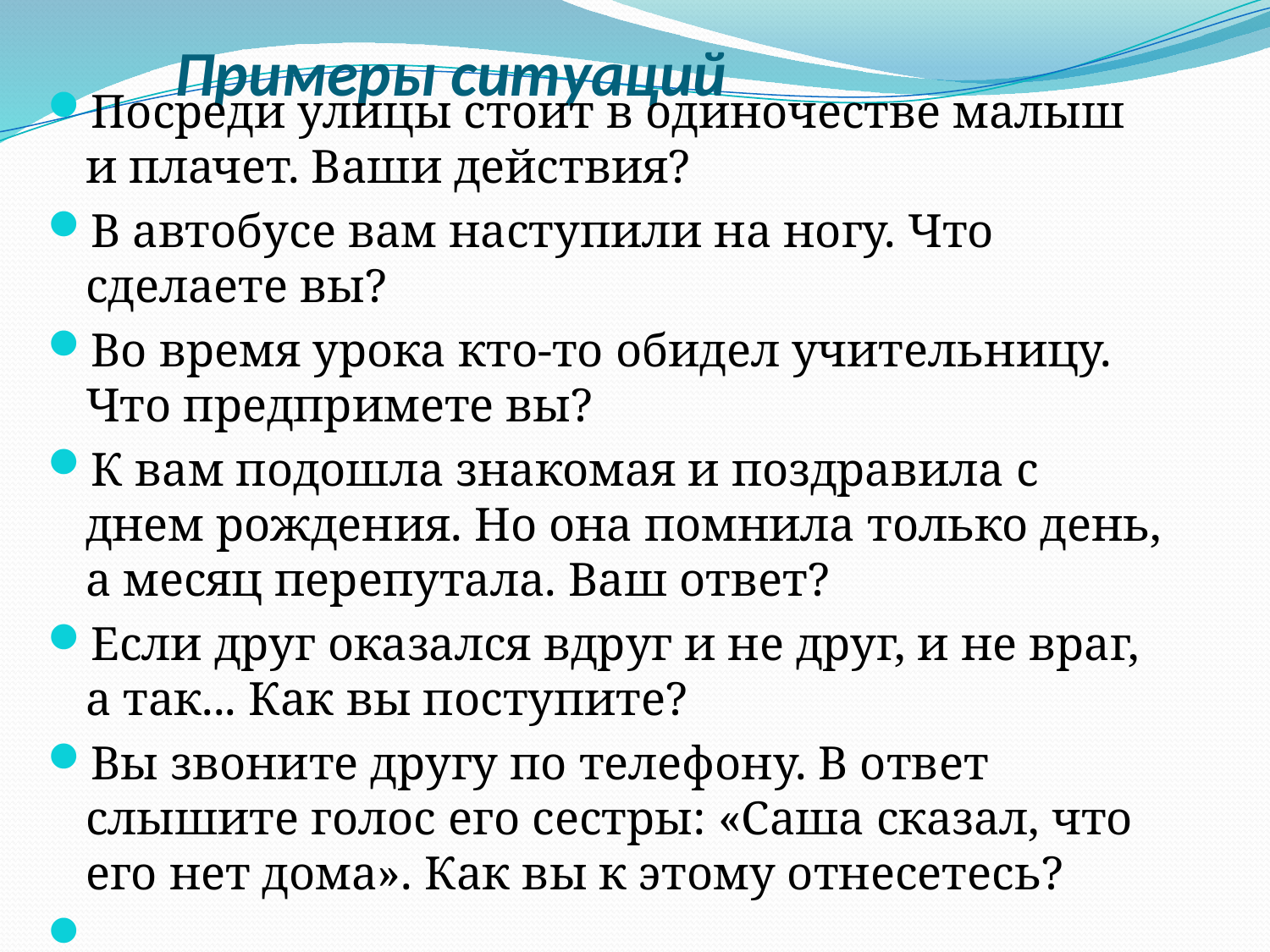

# Примеры ситуаций
Посреди улицы стоит в одиночестве малыш и плачет. Ваши действия?
В автобусе вам наступили на ногу. Что сделаете вы?
Во время урока кто-то обидел учительницу. Что предпримете вы?
К вам подошла знакомая и поздравила с днем рождения. Но она помнила только день, а месяц перепутала. Ваш ответ?
Если друг оказался вдруг и не друг, и не враг, а так... Как вы поступите?
Вы звоните другу по телефону. В ответ слышите голос его сестры: «Саша сказал, что его нет дома». Как вы к этому отнесетесь?